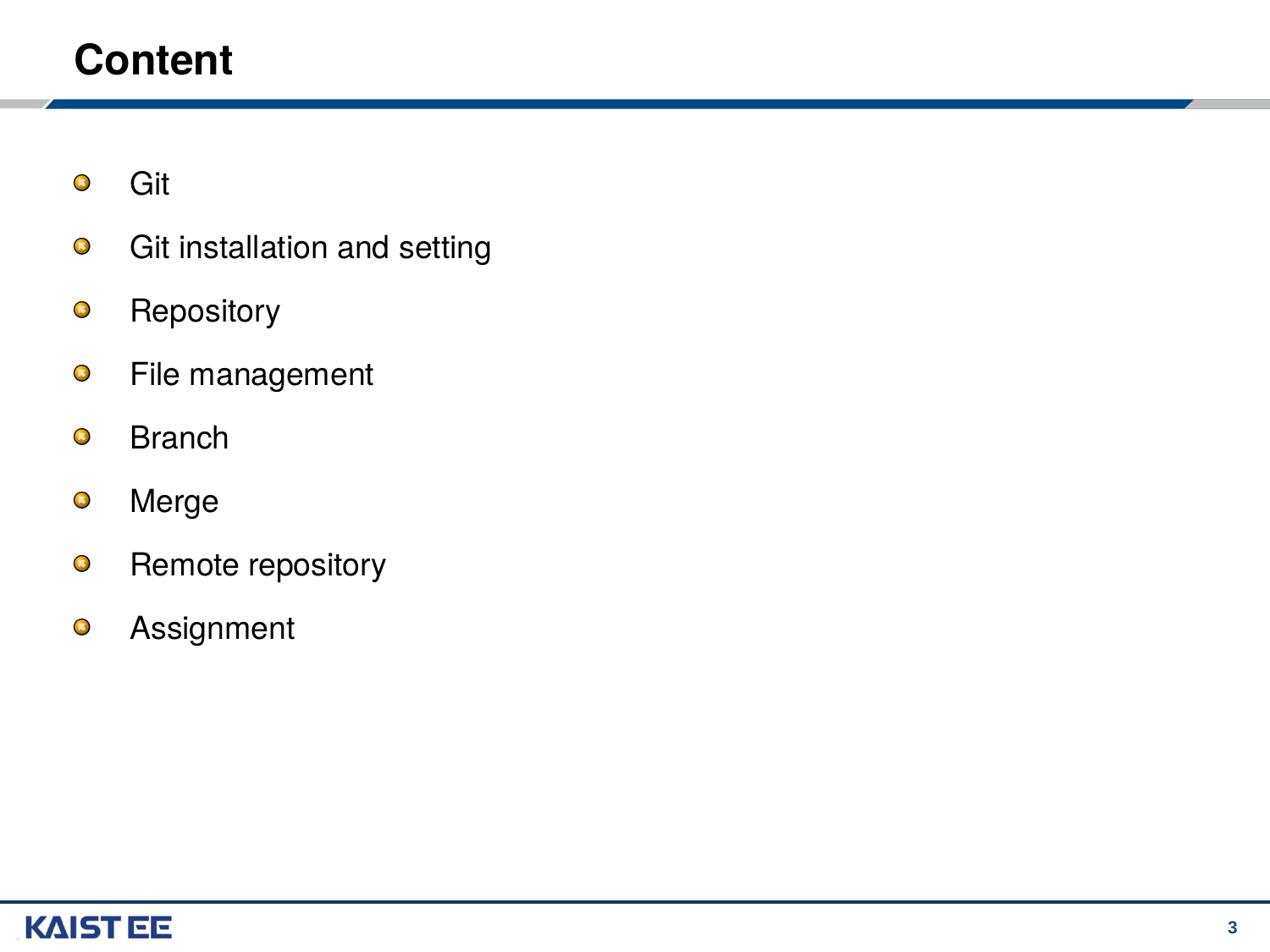

# Content
Git
Git installation and setting
Repository
File management
Branch
Merge
Remote repository
Assignment